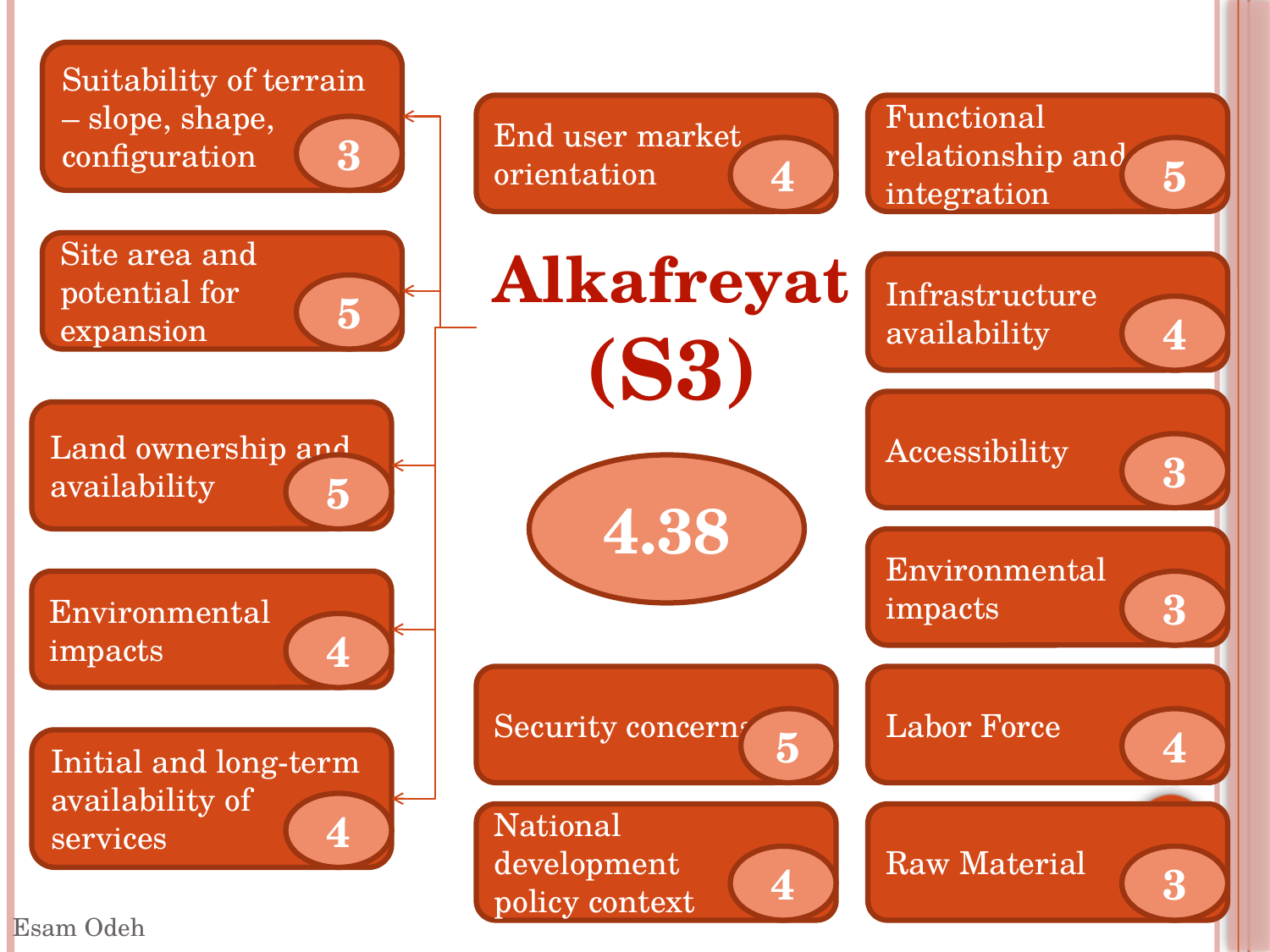

Suitability of terrain – slope, shape, configuration
End user market orientation
Functional relationship and integration
3
4
5
Site area and potential for expansion
Alkafreyat
(S3)
Infrastructure availability
5
4
Accessibility
Land ownership and availability
3
5
4.38
Environmental impacts
Environmental impacts
3
4
Security concerns
Labor Force
5
4
Initial and long-term availability of services
4
National
development
policy context
Raw Material
4
3
Esam Odeh